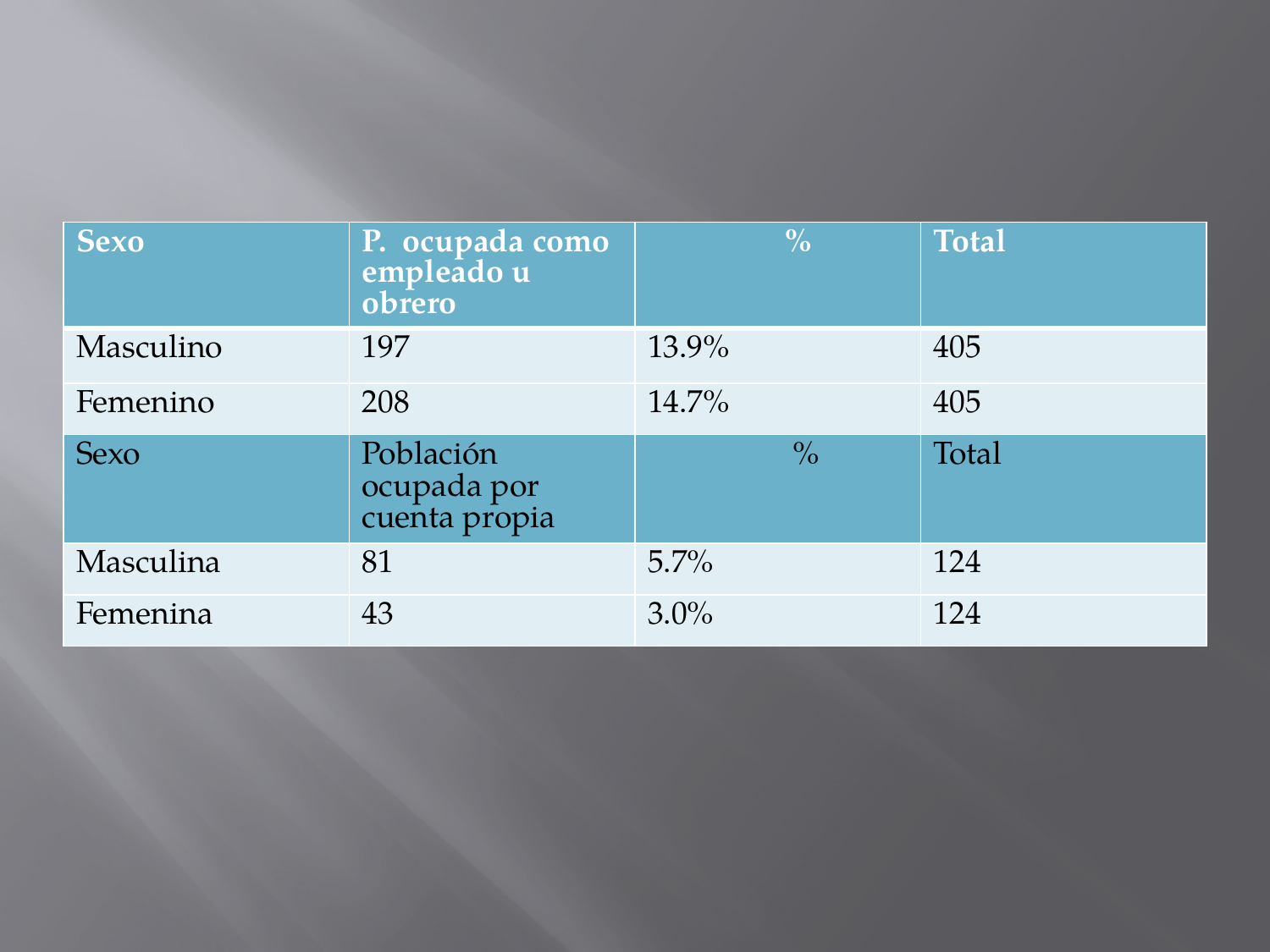

#
| Sexo | P. ocupada como empleado u obrero | % | Total |
| --- | --- | --- | --- |
| Masculino | 197 | 13.9% | 405 |
| Femenino | 208 | 14.7% | 405 |
| Sexo | Población ocupada por cuenta propia | % | Total |
| Masculina | 81 | 5.7% | 124 |
| Femenina | 43 | 3.0% | 124 |